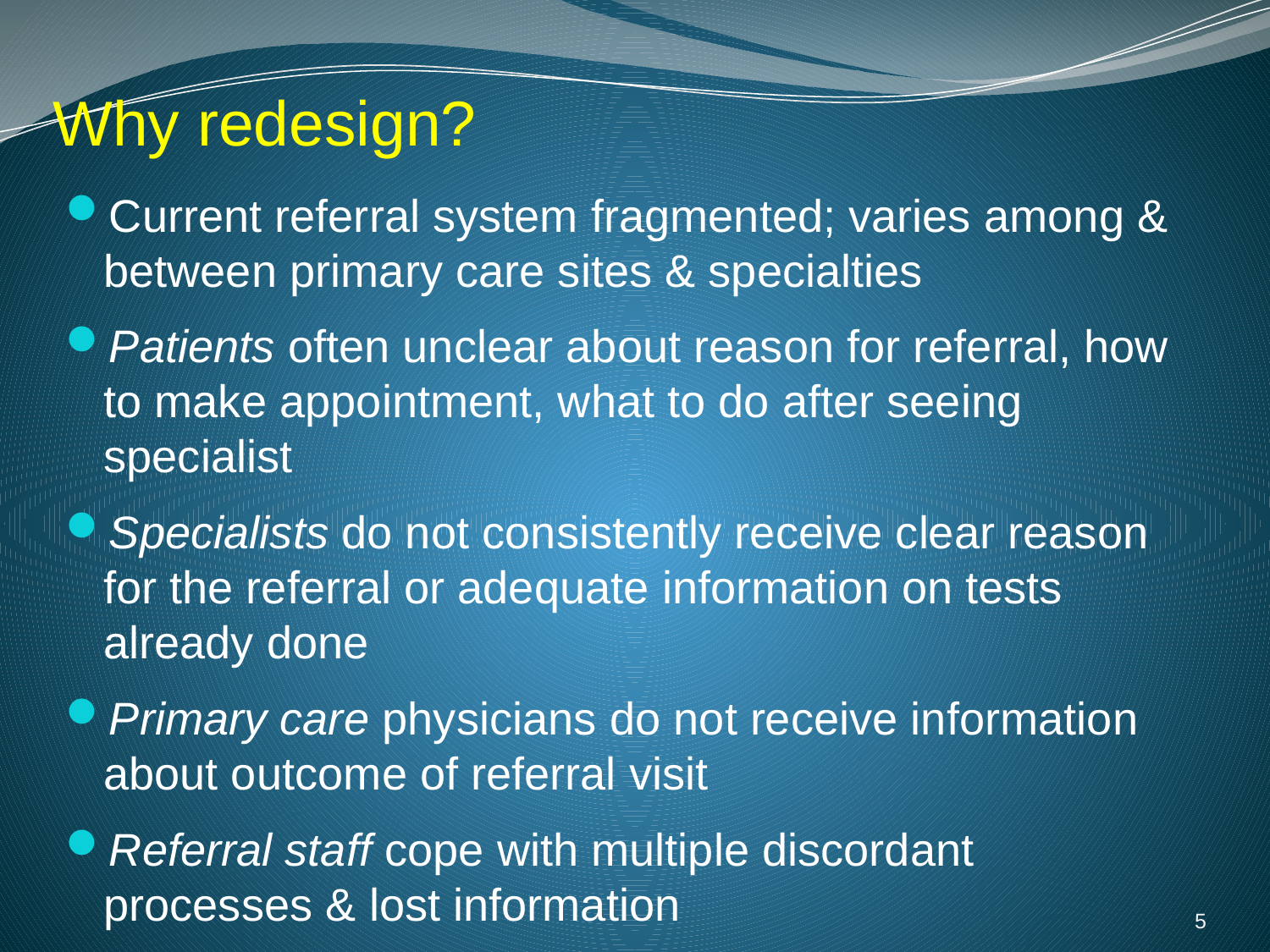

# Why redesign?
Current referral system fragmented; varies among & between primary care sites & specialties
Patients often unclear about reason for referral, how to make appointment, what to do after seeing specialist
Specialists do not consistently receive clear reason for the referral or adequate information on tests already done
Primary care physicians do not receive information about outcome of referral visit
Referral staff cope with multiple discordant processes & lost information
5